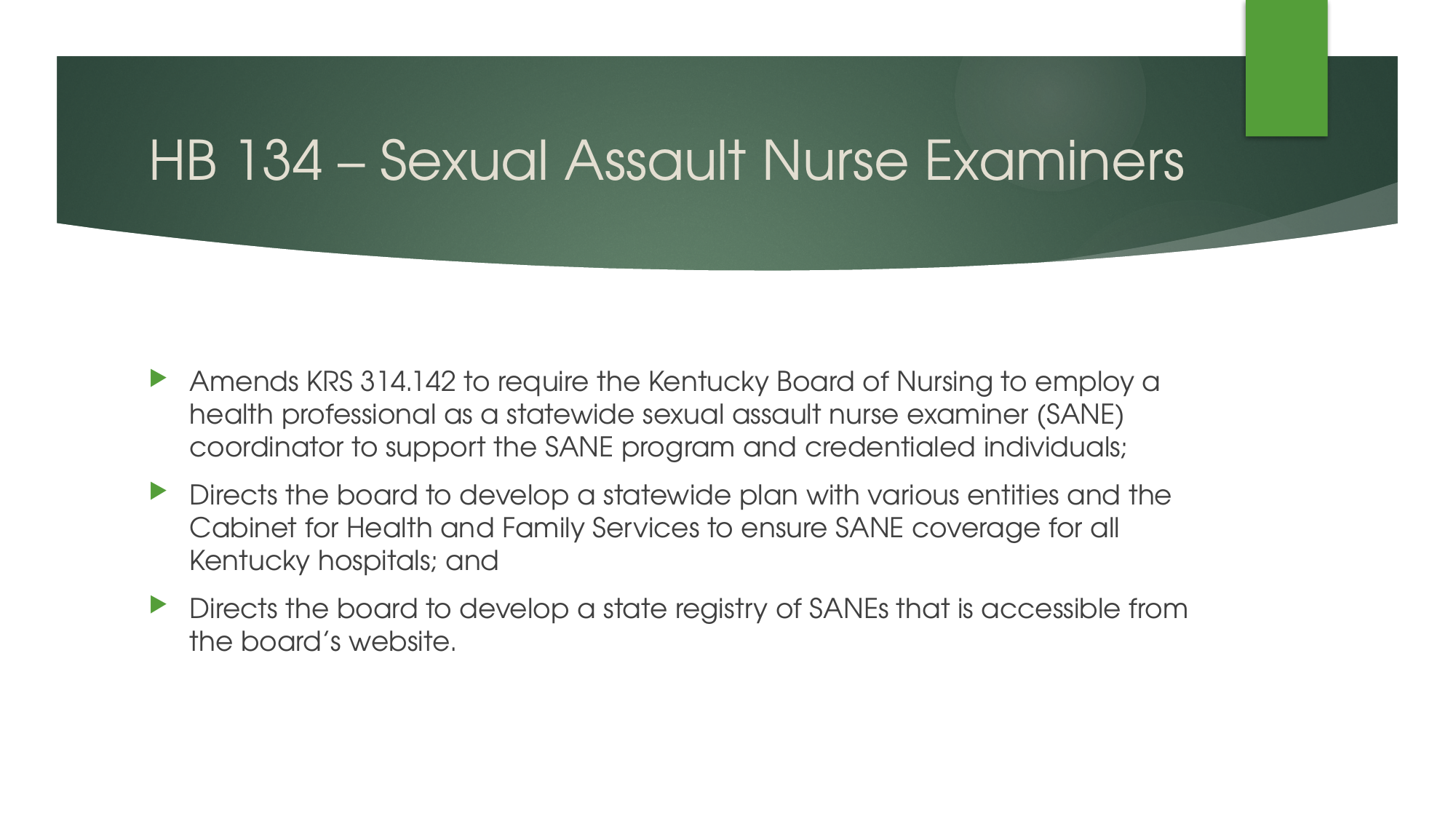

# HB 134 – Sexual Assault Nurse Examiners

Amends KRS 314.142 to require the Kentucky Board of Nursing to employ a health professional as a statewide sexual assault nurse examiner (SANE) coordinator to support the SANE program and credentialed individuals;
Directs the board to develop a statewide plan with various entities and the Cabinet for Health and Family Services to ensure SANE coverage for all Kentucky hospitals; and
Directs the board to develop a state registry of SANEs that is accessible from the board’s website.